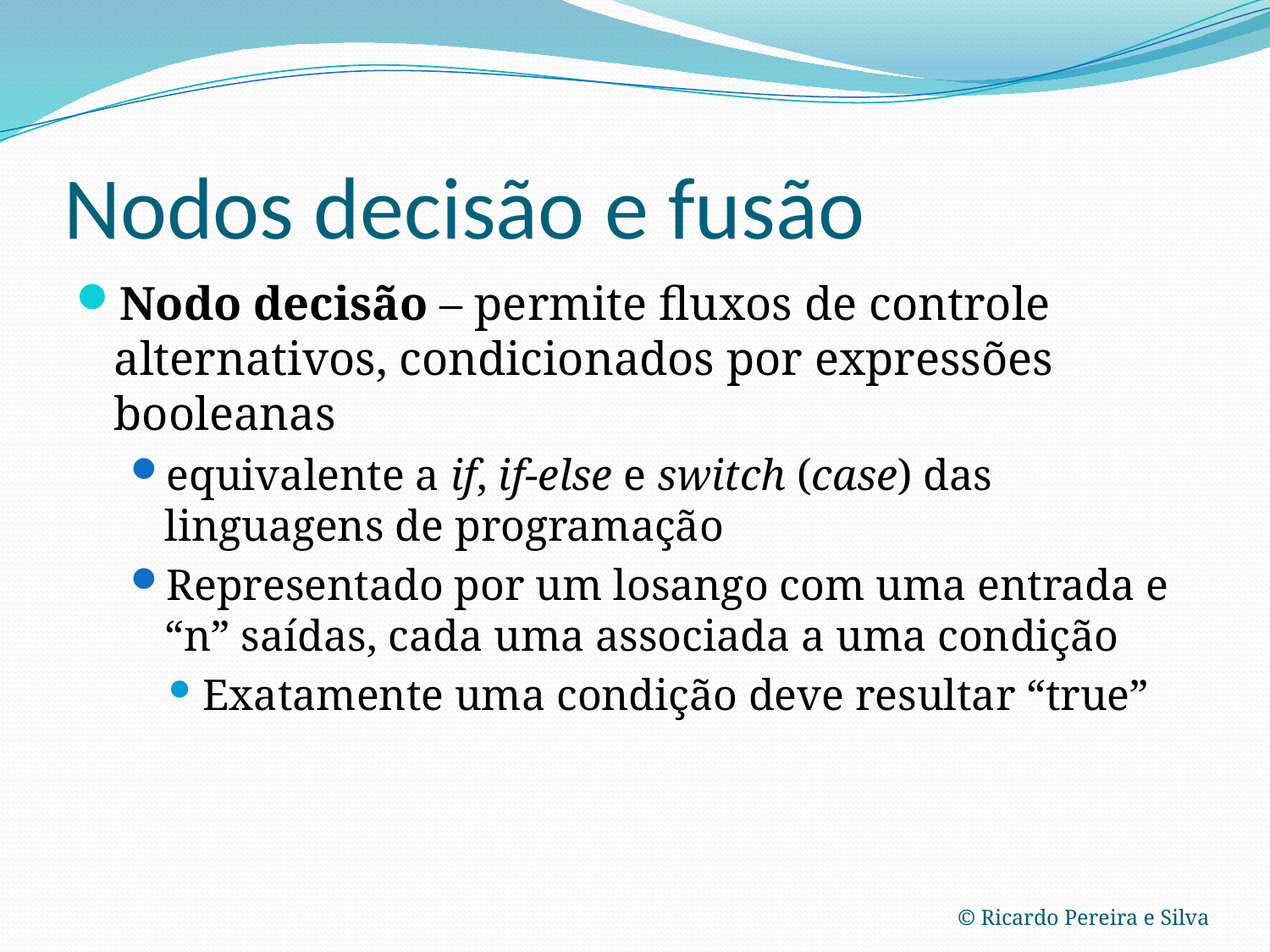

# Nodos decisão e fusão
Nodo decisão – permite fluxos de controle alternativos, condicionados por expressões booleanas
equivalente a if, if-else e switch (case) das linguagens de programação
Representado por um losango com uma entrada e “n” saídas, cada uma associada a uma condição
Exatamente uma condição deve resultar “true”

© Ricardo Pereira e Silva